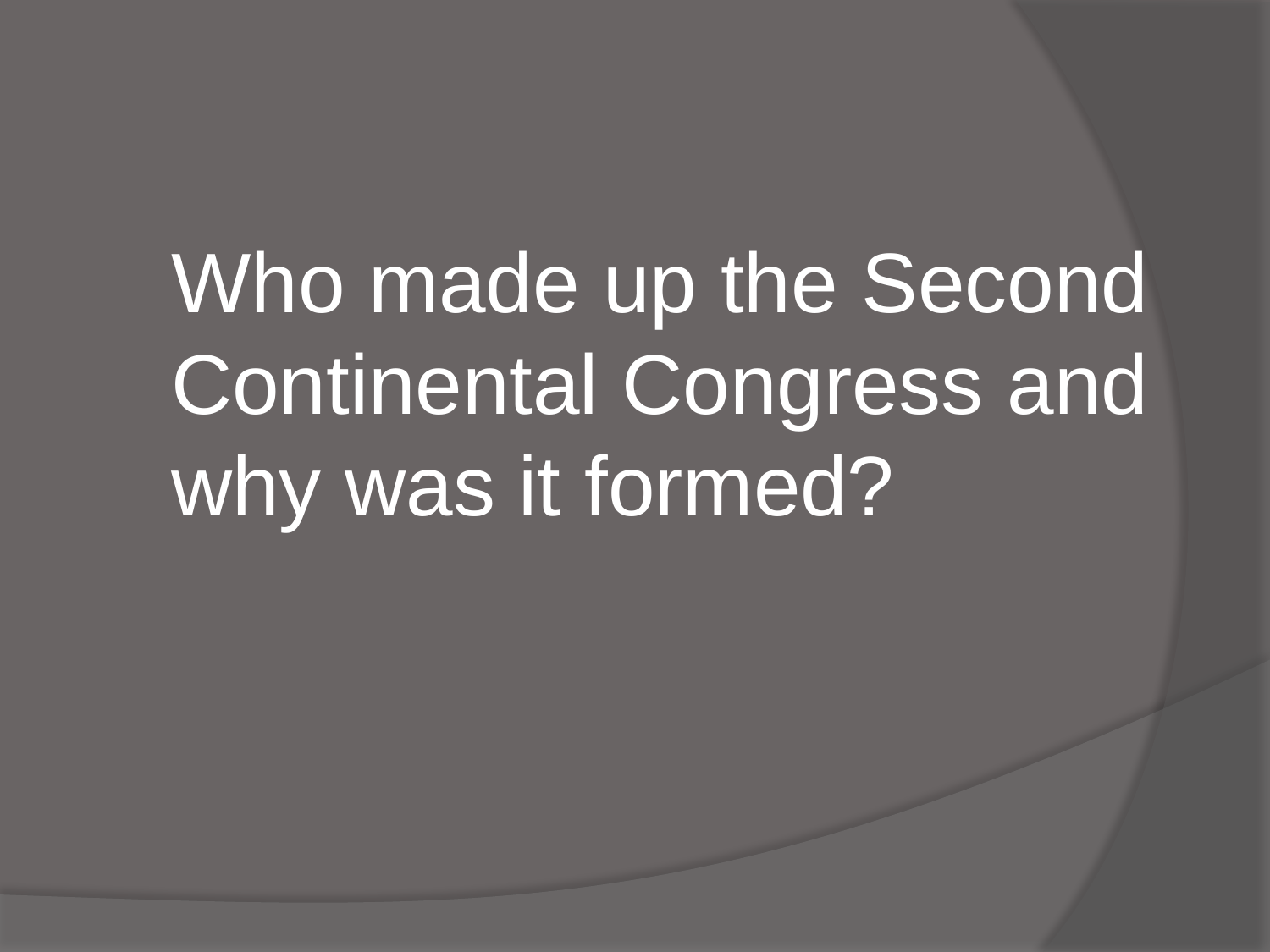

Who made up the Second Continental Congress and why was it formed?